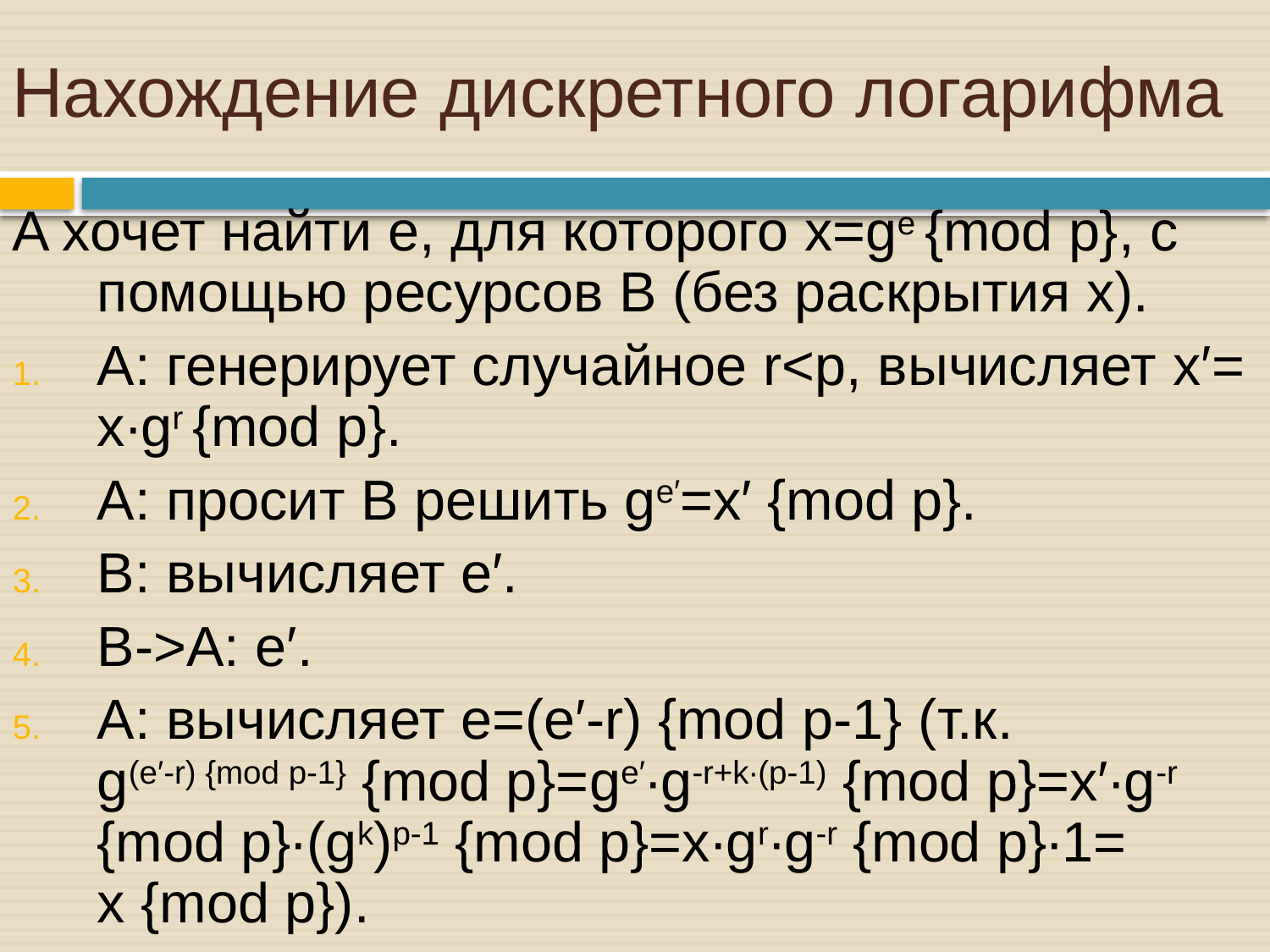

# Нахождение дискретного логарифма
A хочет найти e, для которого x=ge {mod p}, с помощью ресурсов B (без раскрытия x).
A: генерирует случайное r<p, вычисляет x′= x∙gr {mod p}.
A: просит B решить ge′=x′ {mod p}.
B: вычисляет e′.
B->A: e′.
A: вычисляет e=(e′-r) {mod p-1} (т.к.
g(e′-r) {mod p-1} {mod p}=ge′∙g-r+k∙(p-1) {mod p}=x′∙g-r {mod p}∙(gk)p-1 {mod p}=x∙gr∙g-r {mod p}∙1=
x {mod p}).